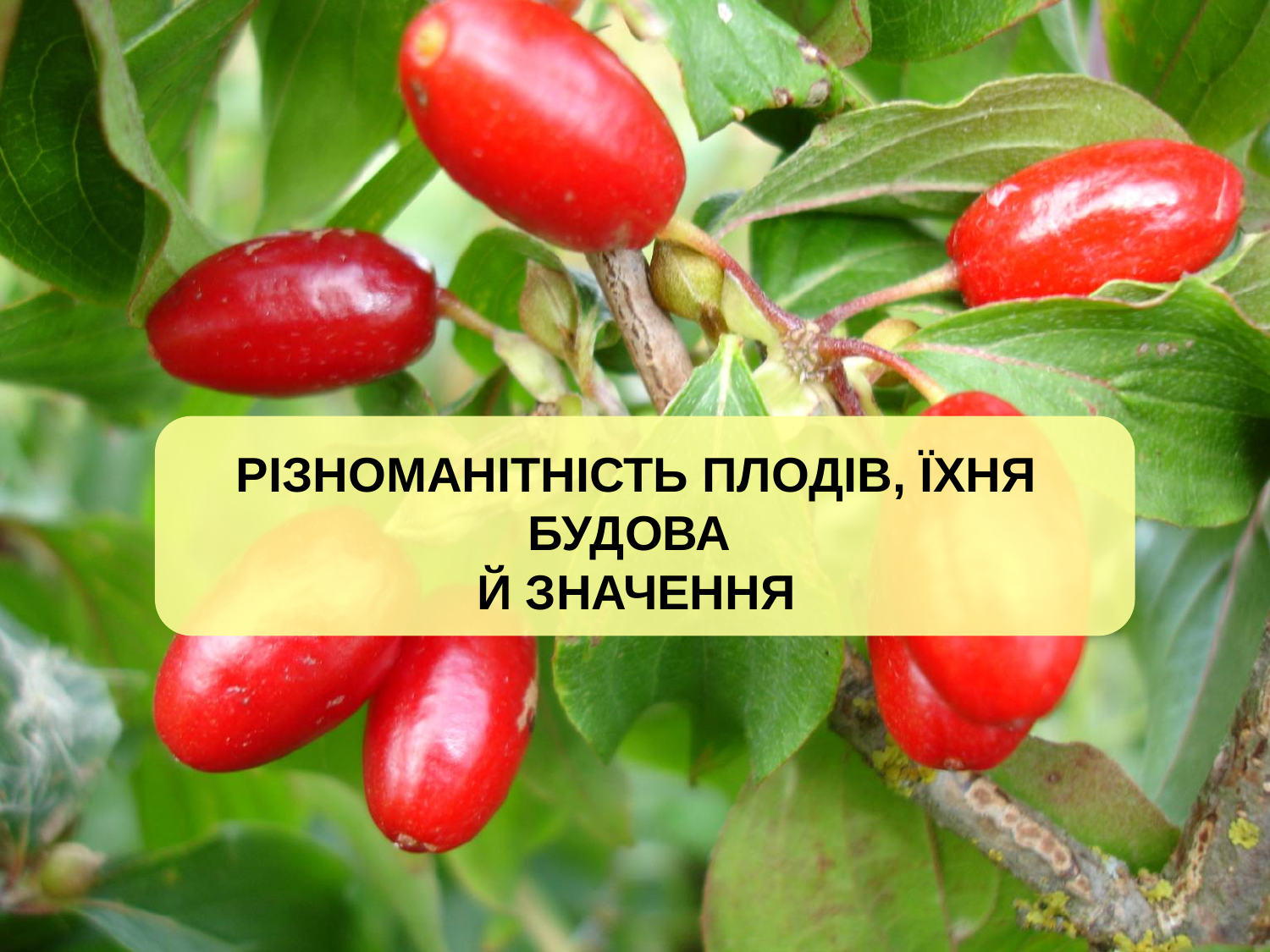

# РІЗНОМАНІТНІСТЬ ПЛОДІВ, ЇХНЯ БУДОВА Й ЗНАЧЕННЯ